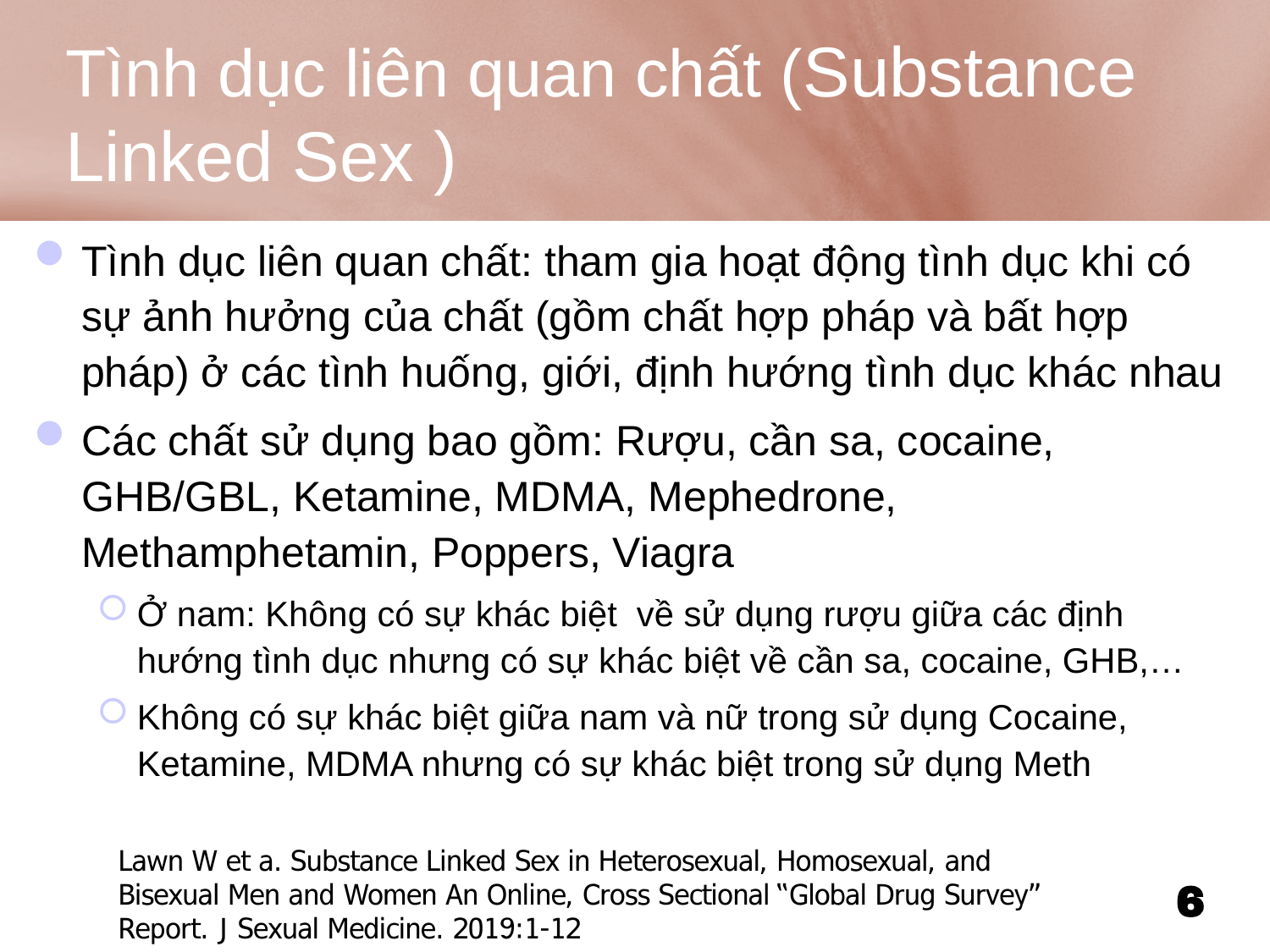

# Tình dục liên quan chất (Substance Linked Sex )
Tình dục liên quan chất: tham gia hoạt động tình dục khi có sự ảnh hưởng của chất (gồm chất hợp pháp và bất hợp pháp) ở các tình huống, giới, định hướng tình dục khác nhau
Các chất sử dụng bao gồm: Rượu, cần sa, cocaine, GHB/GBL, Ketamine, MDMA, Mephedrone, Methamphetamin, Poppers, Viagra
Ở nam: Không có sự khác biệt  về sử dụng rượu giữa các định hướng tình dục nhưng có sự khác biệt về cần sa, cocaine, GHB,…
Không có sự khác biệt giữa nam và nữ trong sử dụng Cocaine, Ketamine, MDMA nhưng có sự khác biệt trong sử dụng Meth

Lawn W et a. Substance Linked Sex in Heterosexual, Homosexual, and Bisexual Men and Women An Online, Cross Sectional “Global Drug Survey” Report. J Sexual Medicine. 2019:1-12
6